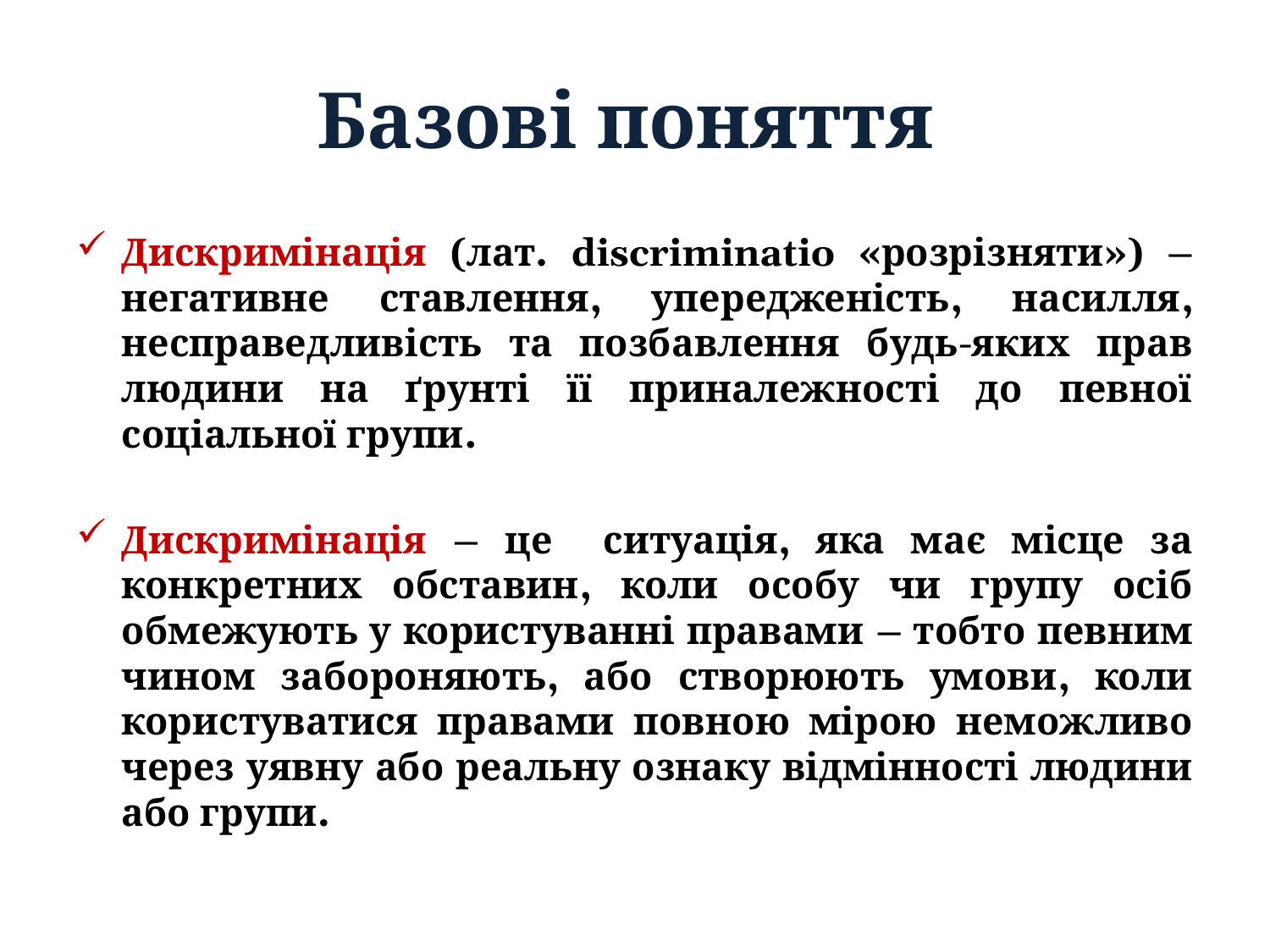

# Базові поняття
Дискримінація (лат. discriminatio «розрізняти») – негативне ставлення, упередженість, насилля, несправедливість та позбавлення будь-яких прав людини на ґрунті її приналежності до певної соціальної групи.

Дискримінація – це  ситуація, яка має місце за конкретних обставин, коли особу чи групу осіб обмежують у користуванні правами – тобто певним чином забороняють, або створюють умови, коли користуватися правами повною мірою неможливо через уявну або реальну ознаку відмінності людини або групи.